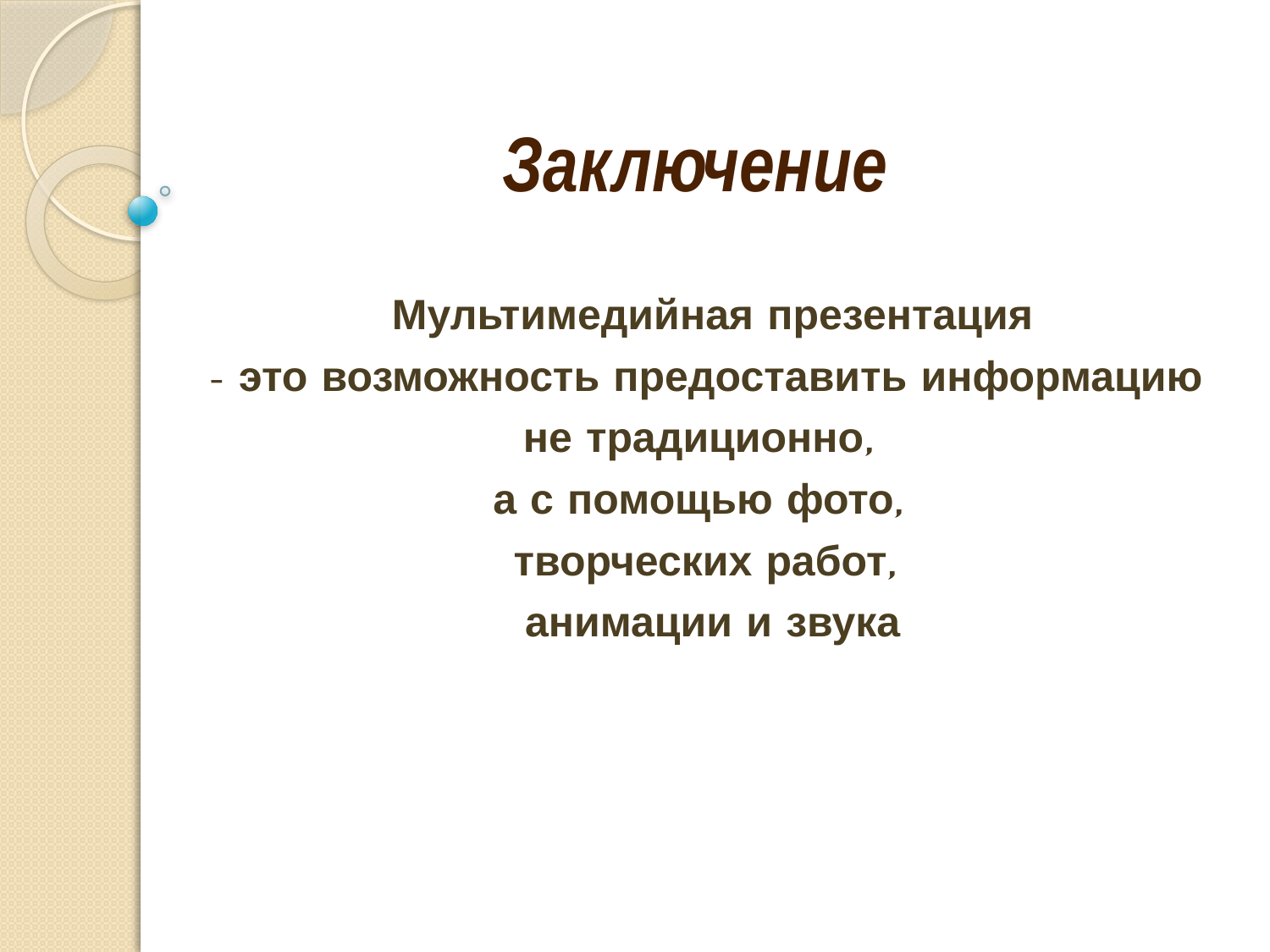

Заключение

 Мультимедийная презентация
 - это возможность предоставить информацию
не традиционно,
а с помощью фото,
творческих работ,
 анимации и звука